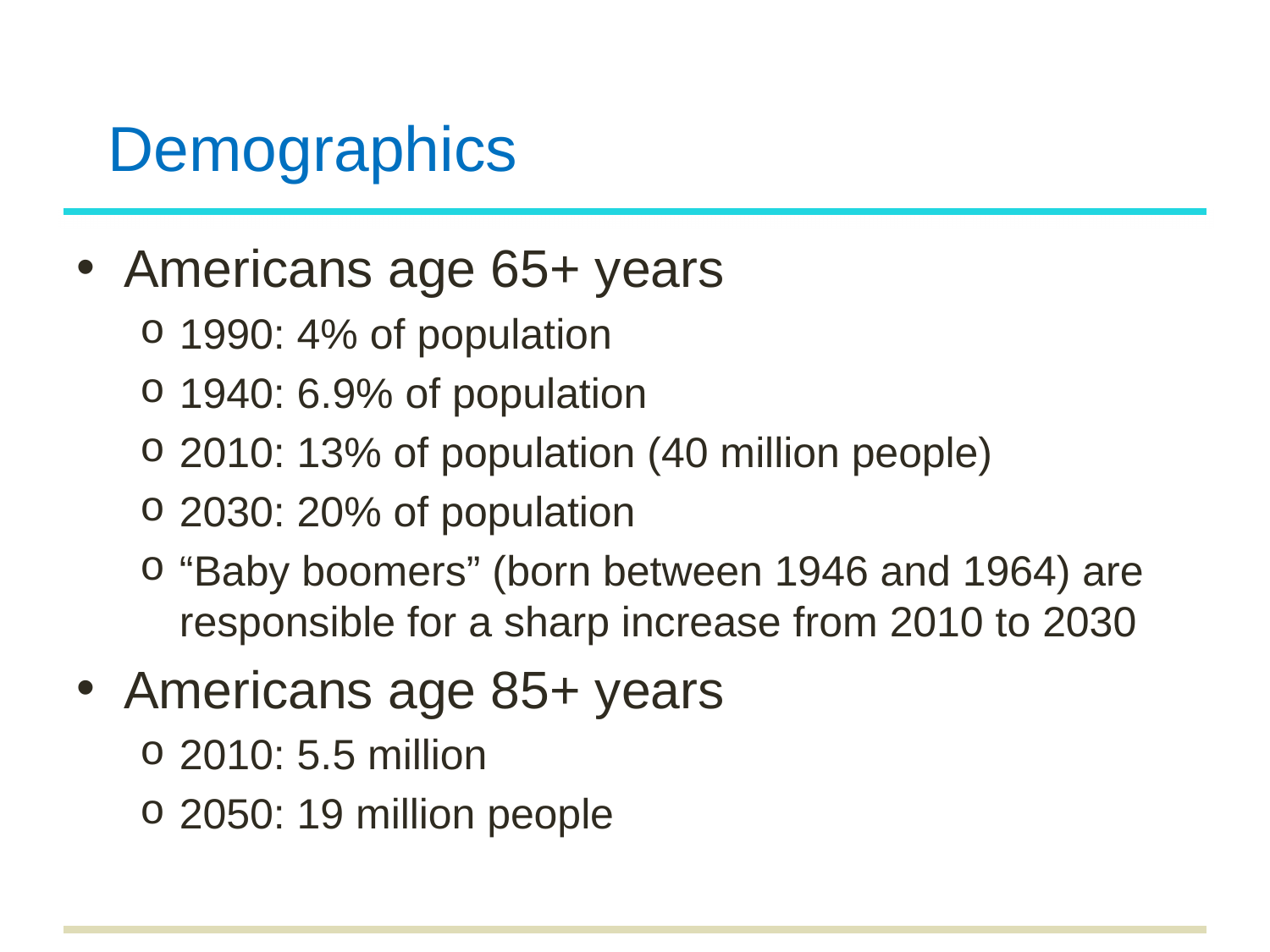

# Demographics
Americans age 65+ years
1990: 4% of population
1940: 6.9% of population
2010: 13% of population (40 million people)
2030: 20% of population
“Baby boomers” (born between 1946 and 1964) are responsible for a sharp increase from 2010 to 2030
Americans age 85+ years
2010: 5.5 million
2050: 19 million people